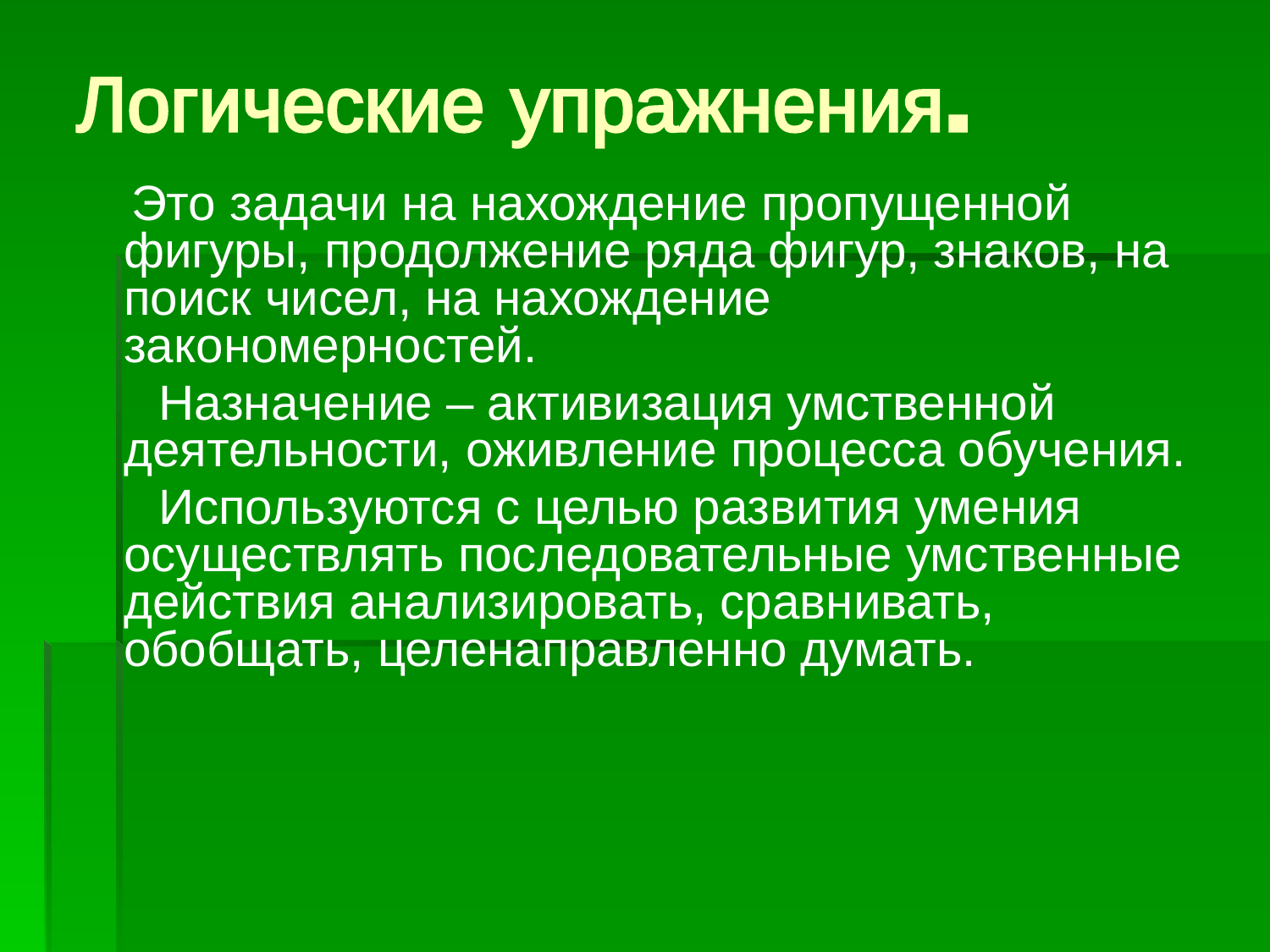

# Логические упражнения.
    Это задачи на нахождение пропущенной фигуры, продолжение ряда фигур, знаков, на поиск чисел, на нахождение закономерностей.
      Назначение – активизация умственной деятельности, оживление процесса обучения.
      Используются с целью развития умения осуществлять последовательные умственные действия анализировать, сравнивать, обобщать, целенаправленно думать.